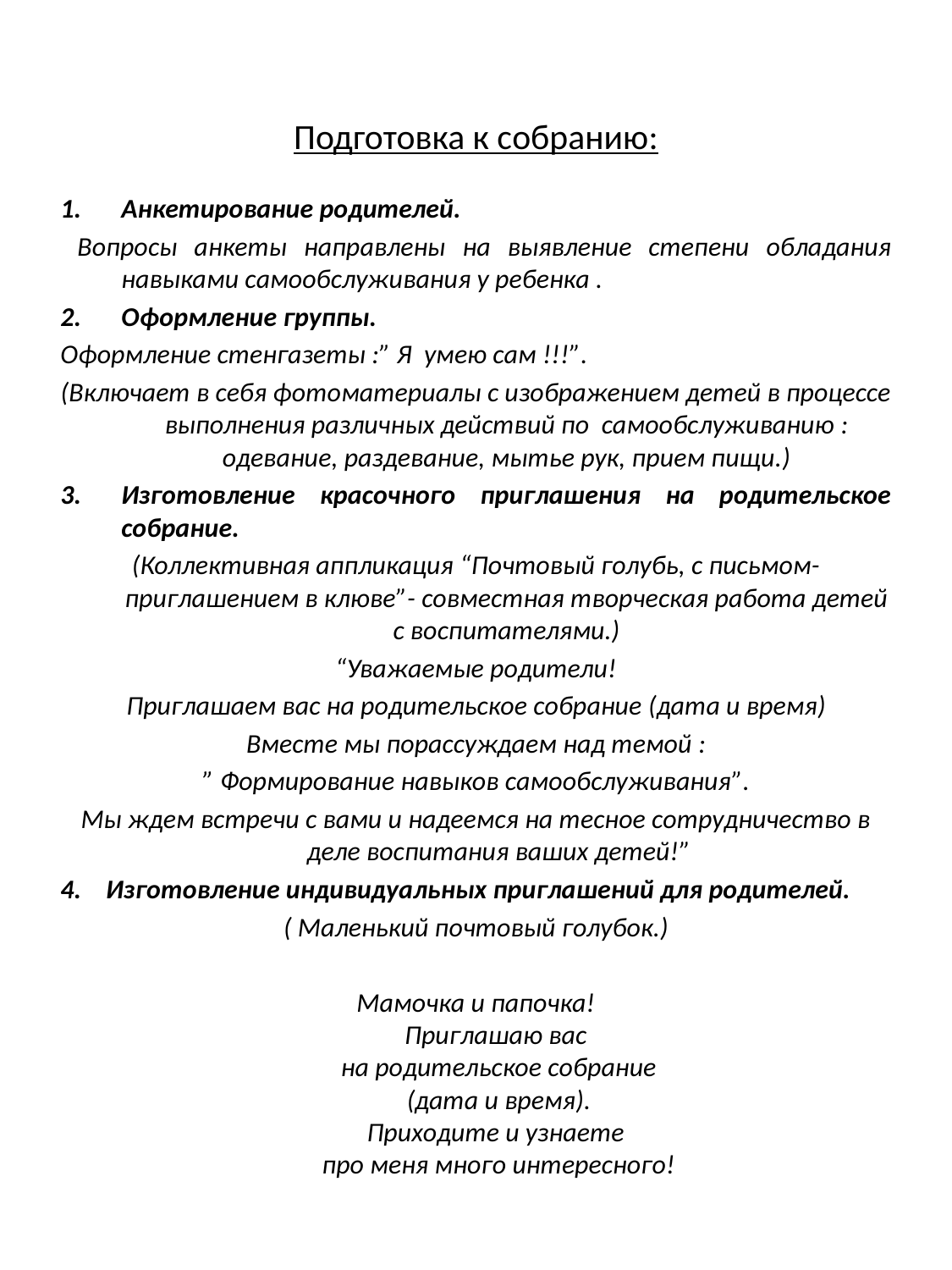

# Подготовка к собранию:
Анкетирование родителей.
 Вопросы анкеты направлены на выявление степени обладания навыками самообслуживания у ребенка .
Оформление группы.
Оформление стенгазеты :” Я  умею сам !!!”.
(Включает в себя фотоматериалы с изображением детей в процессе выполнения различных действий по  самообслуживанию : одевание, раздевание, мытье рук, прием пищи.)
Изготовление красочного приглашения на родительское собрание.
(Коллективная аппликация “Почтовый голубь, с письмом- приглашением в клюве”- совместная творческая работа детей с воспитателями.)
“Уважаемые родители!
Приглашаем вас на родительское собрание (дата и время)
Вместе мы порассуждаем над темой :
” Формирование навыков самообслуживания”.
Мы ждем встречи с вами и надеемся на тесное сотрудничество в деле воспитания ваших детей!”
Изготовление индивидуальных приглашений для родителей.
( Маленький почтовый голубок.)

Мамочка и папочка!
Приглашаю вас
на родительское собрание
(дата и время).
Приходите и узнаете
про меня много интересного!